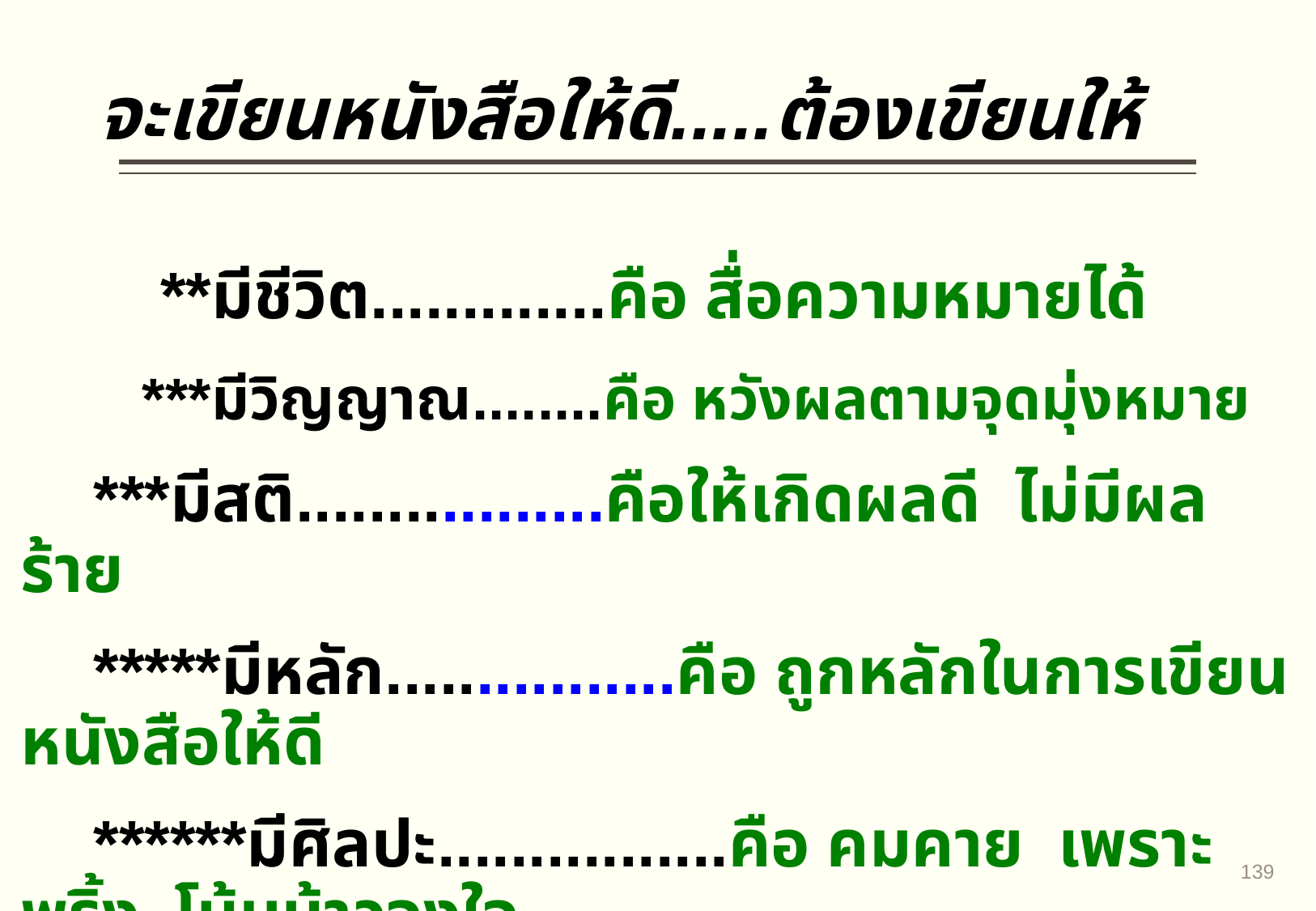

# จะเขียนหนังสือให้ดี.....ต้องเขียนให้
	 **มีชีวิต.............คือ สื่อความหมายได้
	***มีวิญญาณ........คือ หวังผลตามจุดมุ่งหมาย
    ***มีสติ.................คือให้เกิดผลดี  ไม่มีผลร้าย
    *****มีหลัก................คือ ถูกหลักในการเขียนหนังสือให้ดี
    ******มีศิลปะ................คือ คมคาย  เพราะพริ้ง  โน้มน้าวจูงใจ
139